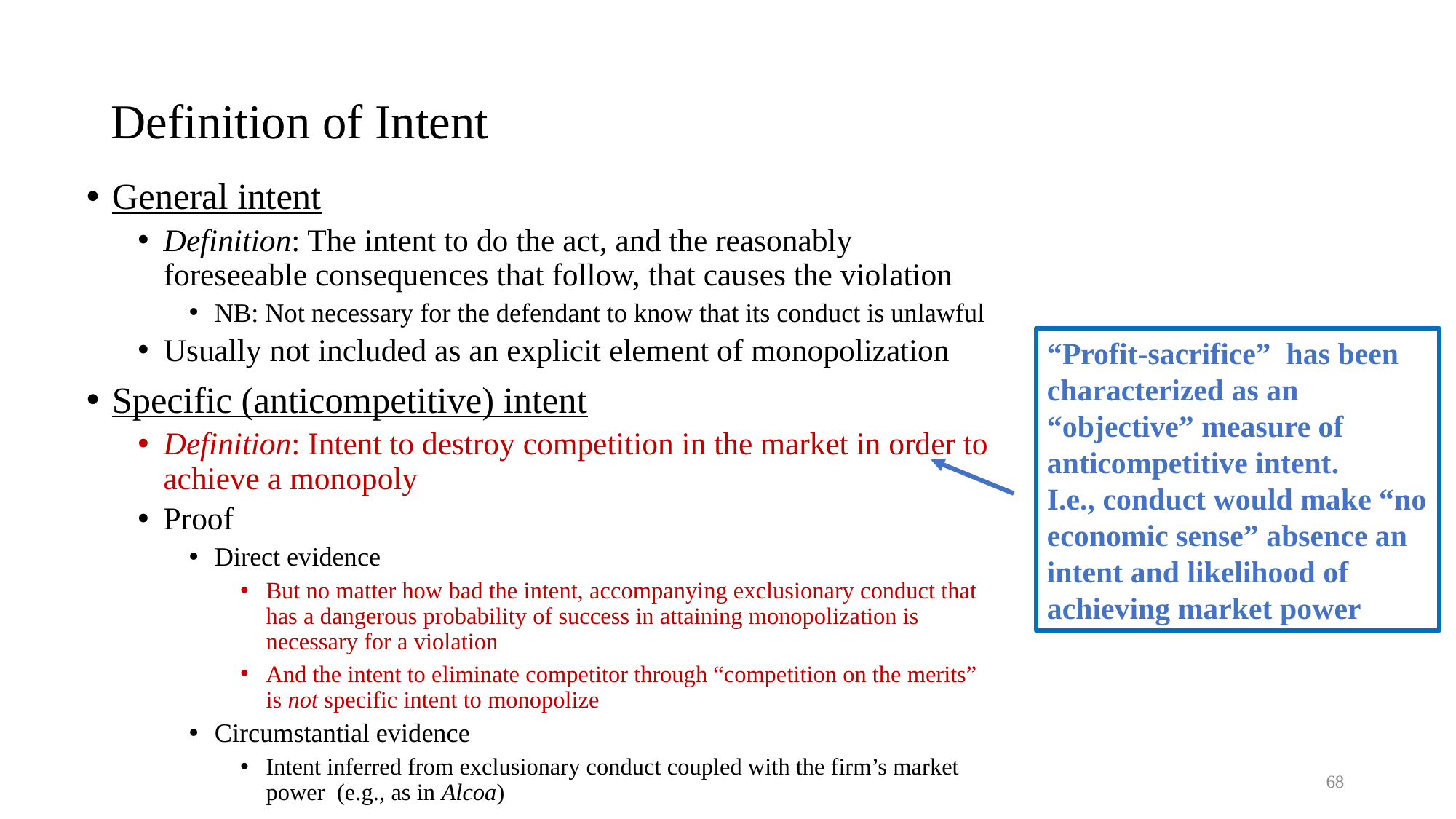

# Definition of Intent
General intent
Definition: The intent to do the act, and the reasonably foreseeable consequences that follow, that causes the violation
NB: Not necessary for the defendant to know that its conduct is unlawful
Usually not included as an explicit element of monopolization
Specific (anticompetitive) intent
Definition: Intent to destroy competition in the market in order to achieve a monopoly
Proof
Direct evidence
But no matter how bad the intent, accompanying exclusionary conduct that has a dangerous probability of success in attaining monopolization is necessary for a violation
And the intent to eliminate competitor through “competition on the merits”
is not specific intent to monopolize
Circumstantial evidence
Intent inferred from exclusionary conduct coupled with the firm’s market power  (e.g., as in Alcoa)
“Profit-sacrifice”  has been characterized as an
“objective” measure of anticompetitive intent.
I.e., conduct would make “no economic sense” absence an intent and likelihood of achieving market power
68